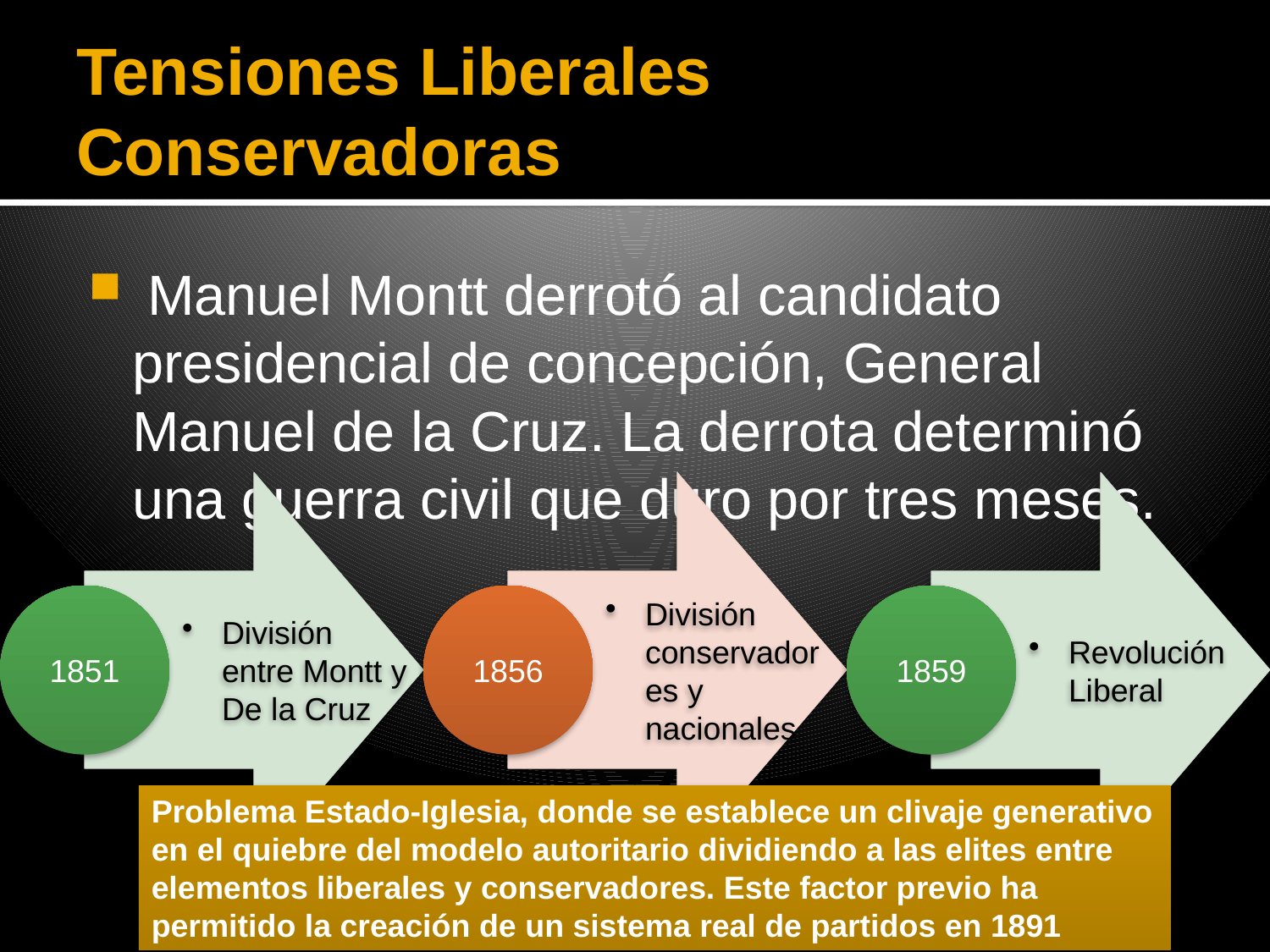

# Tensiones Liberales Conservadoras
 Manuel Montt derrotó al candidato presidencial de concepción, General Manuel de la Cruz. La derrota determinó una guerra civil que duro por tres meses.

1851
División entre Montt y De la Cruz
1856
División conservadores y nacionales
1859
Revolución Liberal
Problema Estado-Iglesia, donde se establece un clivaje generativo en el quiebre del modelo autoritario dividiendo a las elites entre elementos liberales y conservadores. Este factor previo ha permitido la creación de un sistema real de partidos en 1891